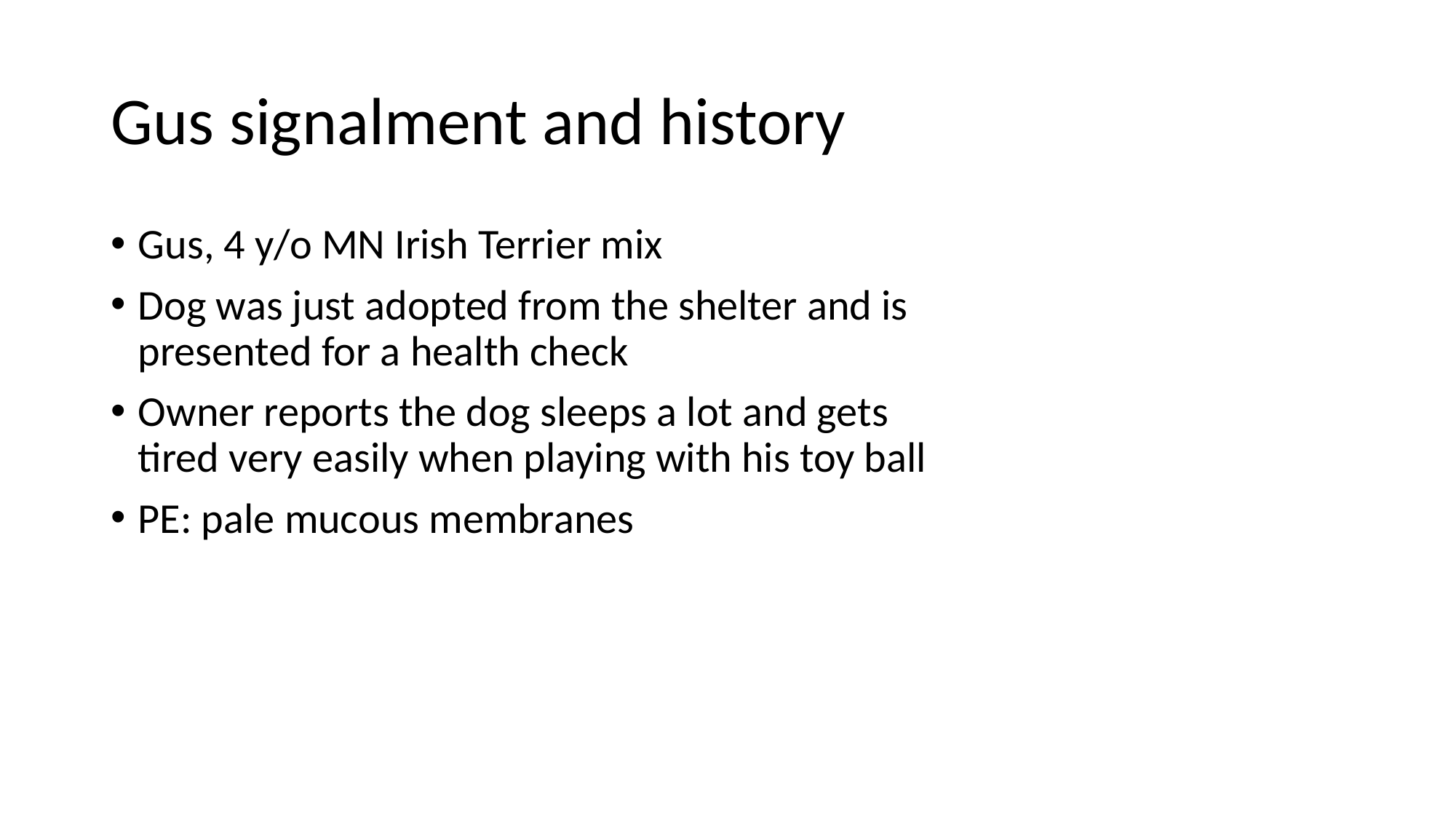

# Gus signalment and history
Gus, 4 y/o MN Irish Terrier mix
Dog was just adopted from the shelter and is presented for a health check
Owner reports the dog sleeps a lot and gets tired very easily when playing with his toy ball
PE: pale mucous membranes